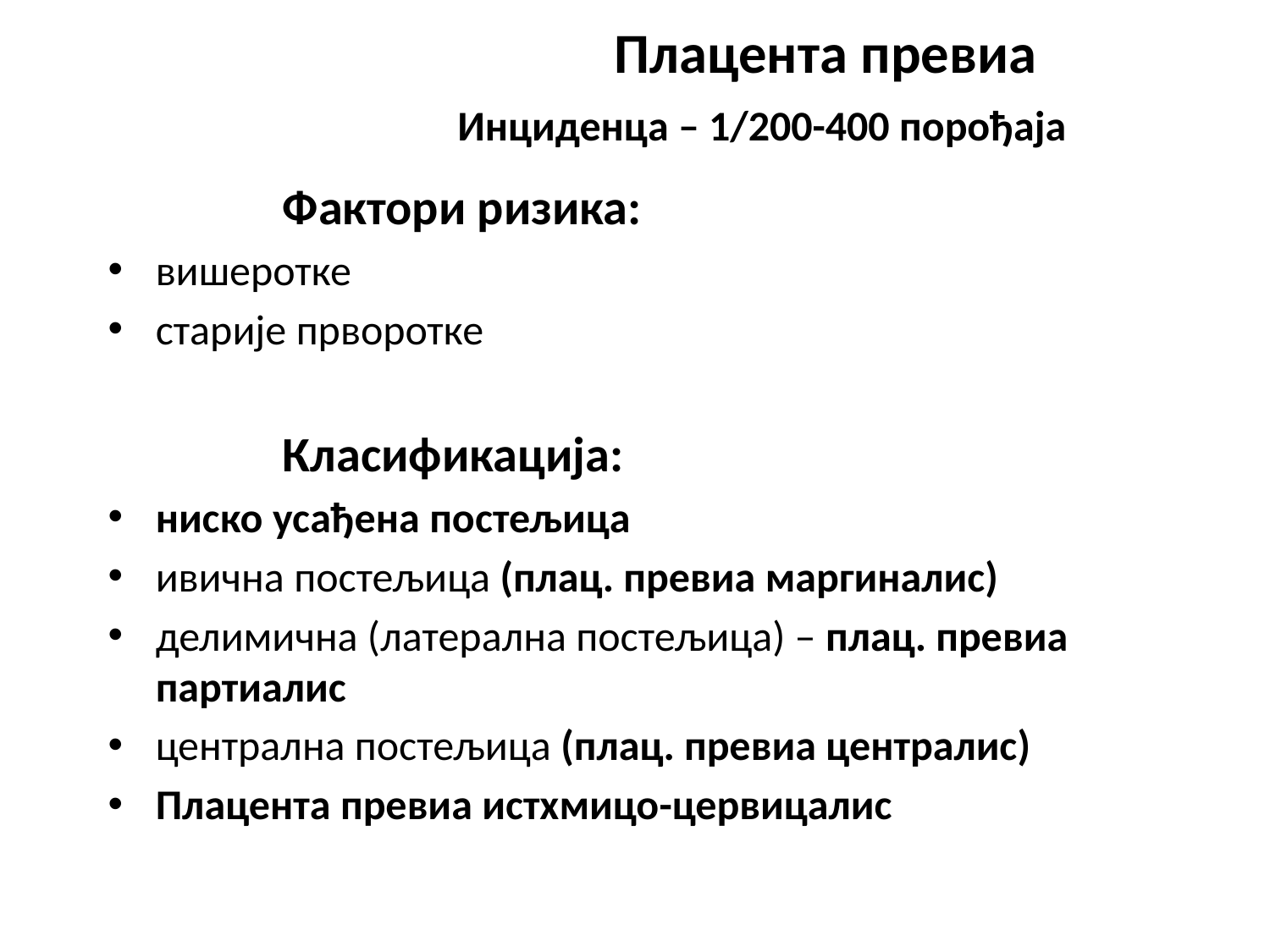

# Плацента превиа Инциденца – 1/200-400 порођаја
		Фактори ризика:
вишеротке
старије прворотке

		Класификација:
ниско усађена постељица
ивична постељица (плац. превиа маргиналис)
делимична (латерална постељица) – плац. превиа партиалис
централна постељица (плац. превиа централис)
Плацента превиа истхмицо-цервицалис